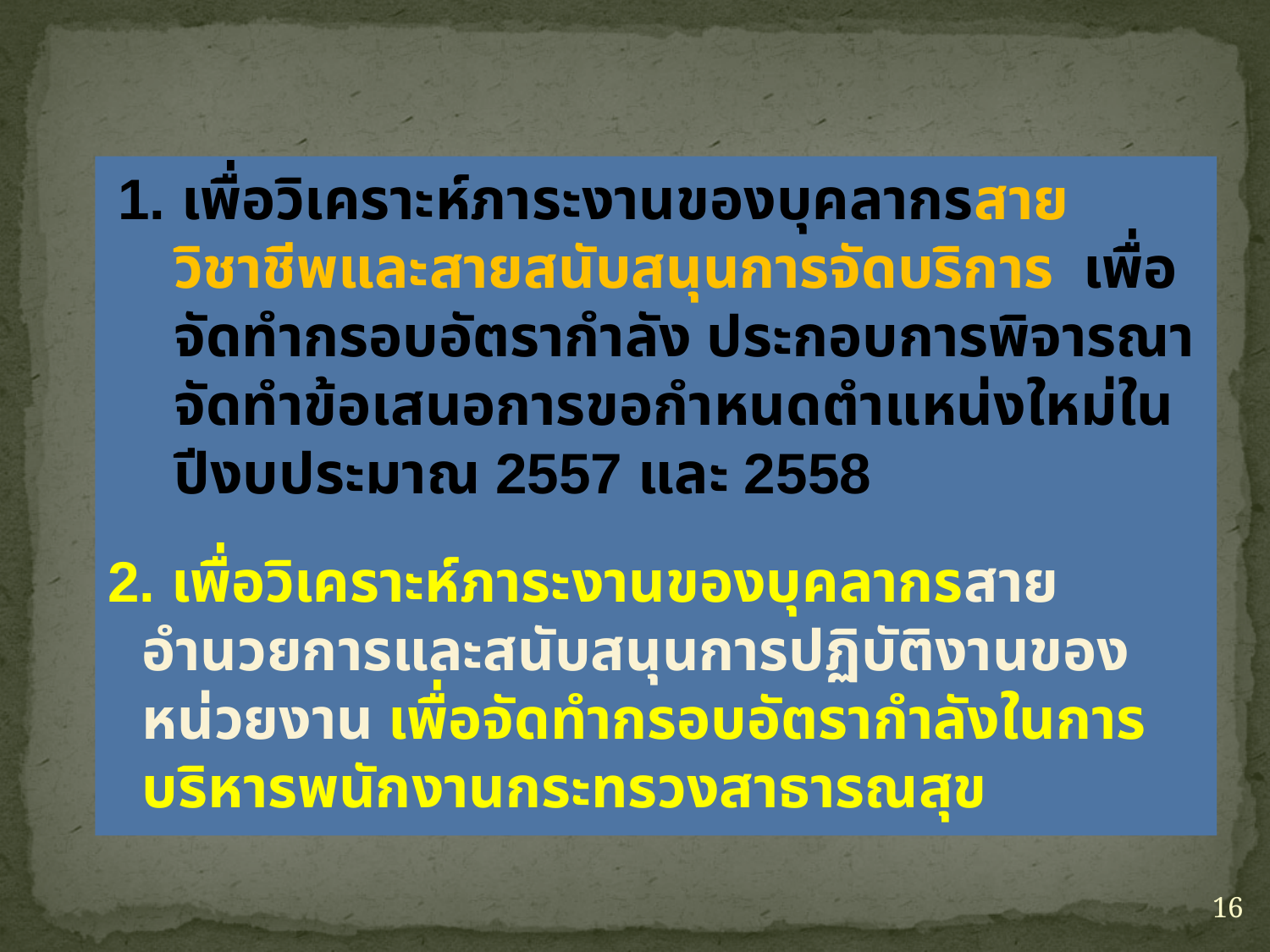

1. เพื่อวิเคราะห์ภาระงานของบุคลากรสายวิชาชีพและสายสนับสนุนการจัดบริการ  เพื่อจัดทำกรอบอัตรากำลัง ประกอบการพิจารณาจัดทำข้อเสนอการขอกำหนดตำแหน่งใหม่ในปีงบประมาณ 2557 และ 2558

2. เพื่อวิเคราะห์ภาระงานของบุคลากรสายอำนวยการและสนับสนุนการปฏิบัติงานของหน่วยงาน เพื่อจัดทำกรอบอัตรากำลังในการบริหารพนักงานกระทรวงสาธารณสุข

16